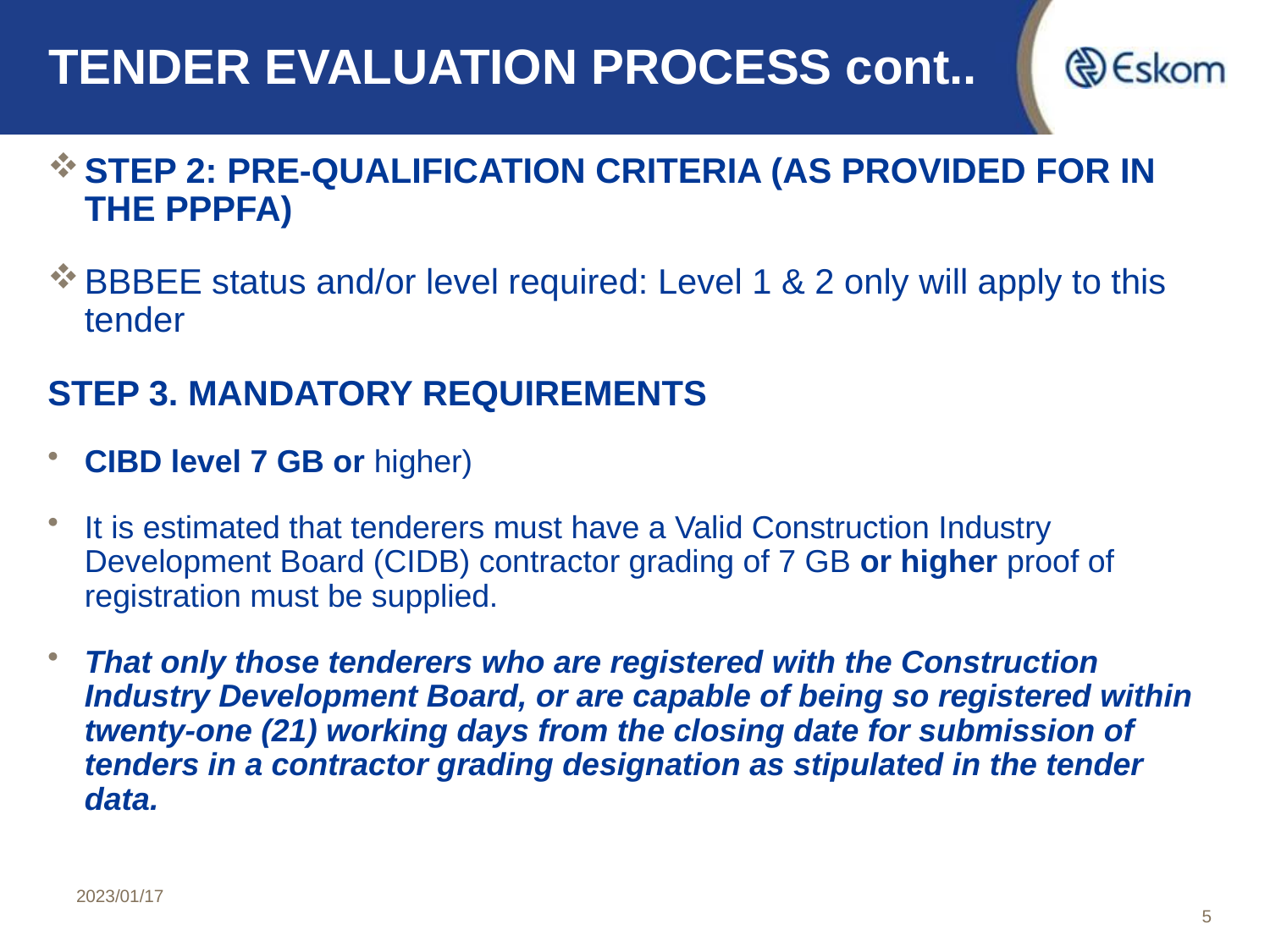

# TENDER EVALUATION PROCESS cont..
STEP 2: PRE-QUALIFICATION CRITERIA (AS PROVIDED FOR IN THE PPPFA)
BBBEE status and/or level required: Level 1 & 2 only will apply to this tender
STEP 3. MANDATORY REQUIREMENTS
CIBD level 7 GB or higher)
It is estimated that tenderers must have a Valid Construction Industry Development Board (CIDB) contractor grading of 7 GB or higher proof of registration must be supplied.
That only those tenderers who are registered with the Construction Industry Development Board, or are capable of being so registered within twenty-one (21) working days from the closing date for submission of tenders in a contractor grading designation as stipulated in the tender data.

.

2023/01/17

5